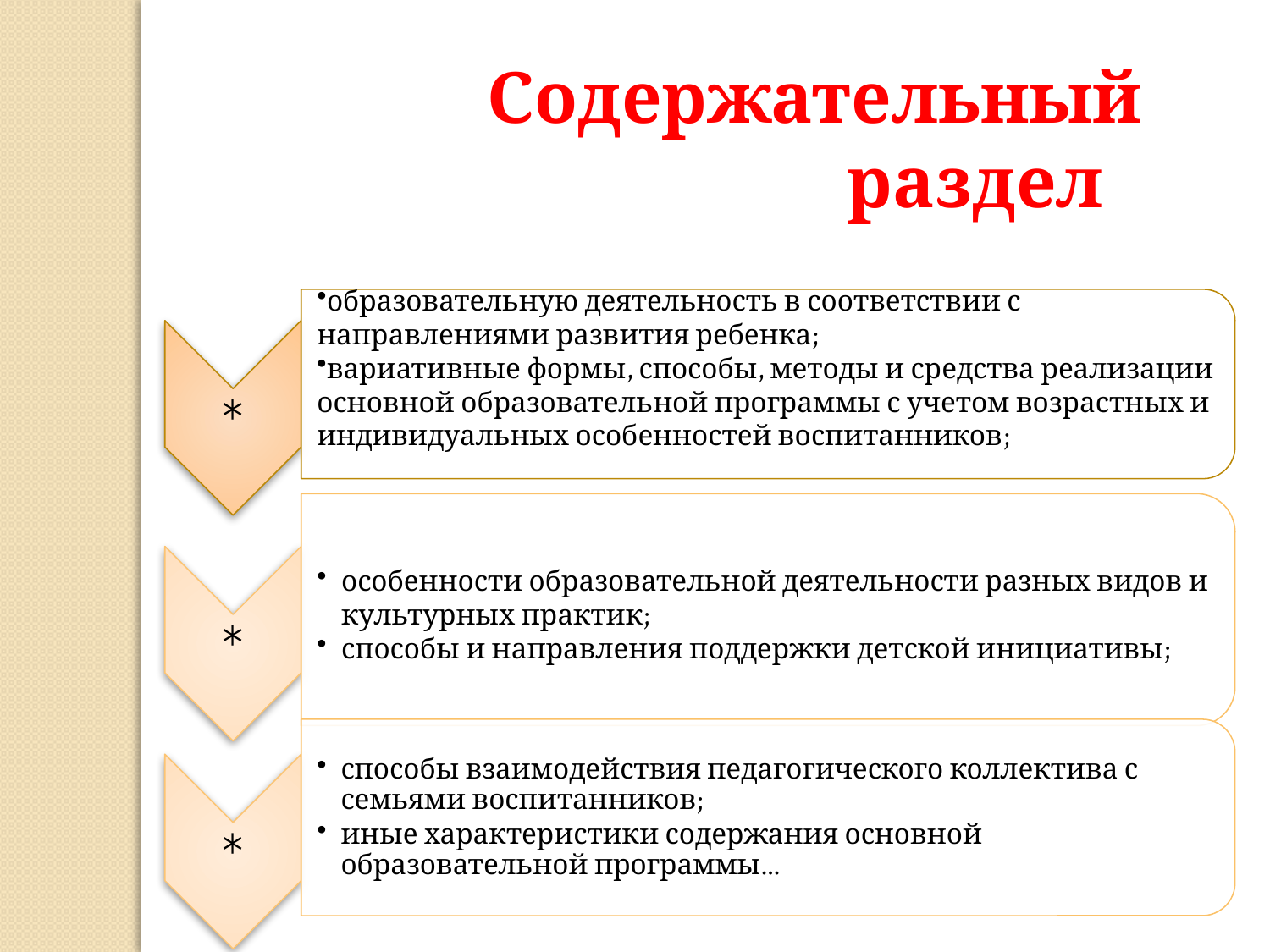

Содержательный
                         раздел
*
образовательную деятельность в соответствии с направлениями развития ребенка;
вариативные формы, способы, методы и средства реализации основной образовательной программы с учетом возрастных и индивидуальных особенностей воспитанников;

*

особенности образовательной деятельности разных видов и культурных практик;
способы и направления поддержки детской инициативы;

*
способы взаимодействия педагогического коллектива с семьями воспитанников;
иные характеристики содержания основной образовательной программы...